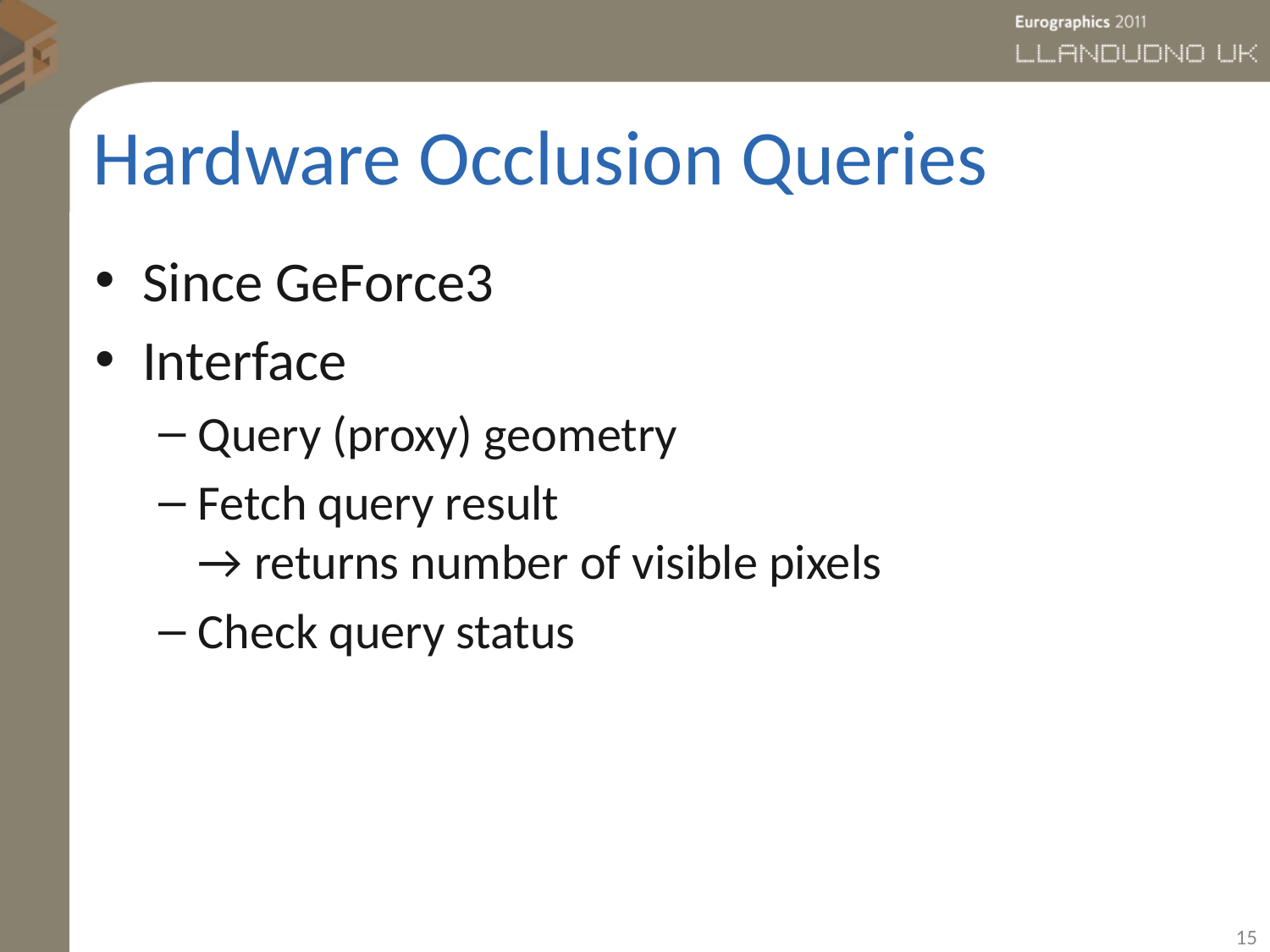

# Hardware Occlusion Queries
Since GeForce3
Interface
Query (proxy) geometry
Fetch query result
→ returns number of visible pixels
Check query status
15